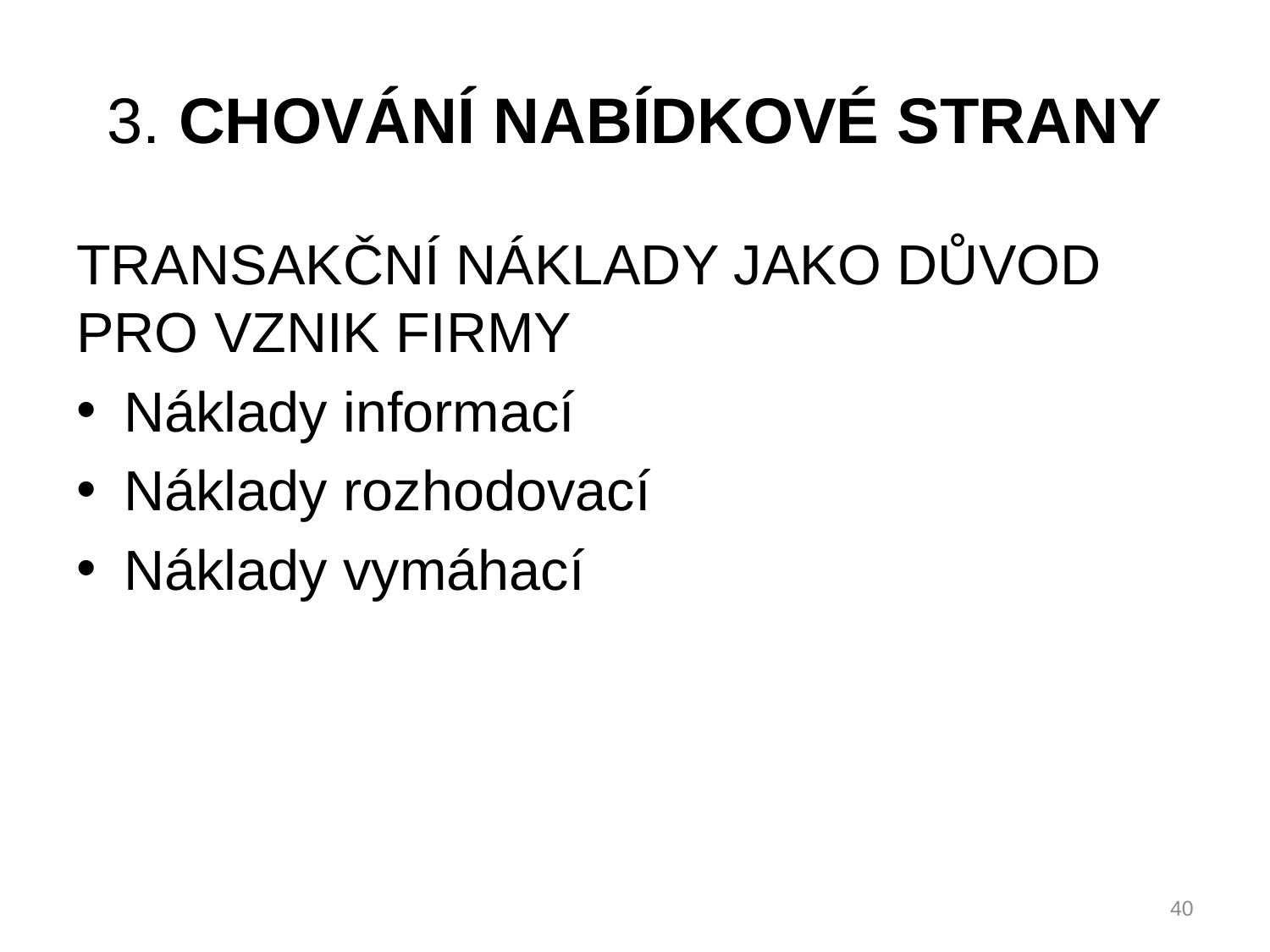

# 3. chování NABÍDKOVÉ strany
TRANSAKČNÍ NÁKLADY JAKO DŮVOD PRO VZNIK FIRMY
Náklady informací
Náklady rozhodovací
Náklady vymáhací
40